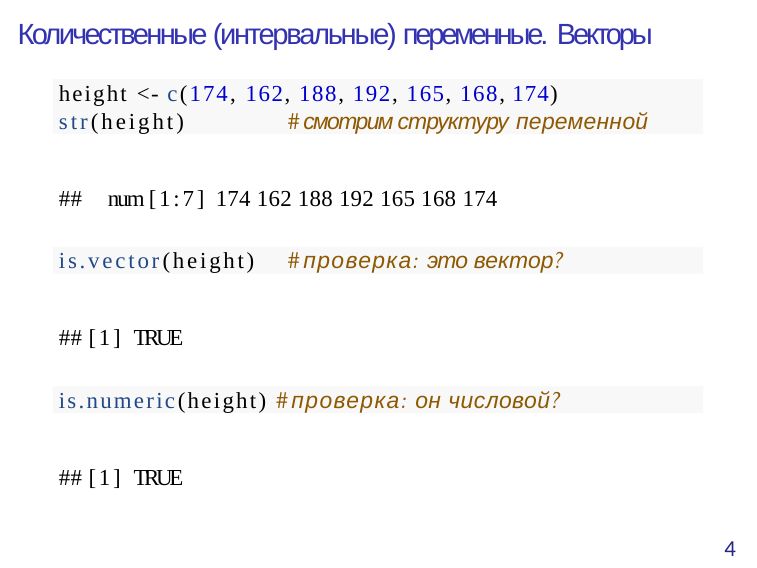

# Количественные (интервальные) переменные. Векторы
height <- c(174, 162, 188, 192, 165, 168, 174)
str(height)	# смотрим структуру переменной
##	num [1:7] 174 162 188 192 165 168 174
is.vector(height)	# проверка: это вектор?
## [1] TRUE
is.numeric(height) # проверка: он числовой?
## [1] TRUE
4